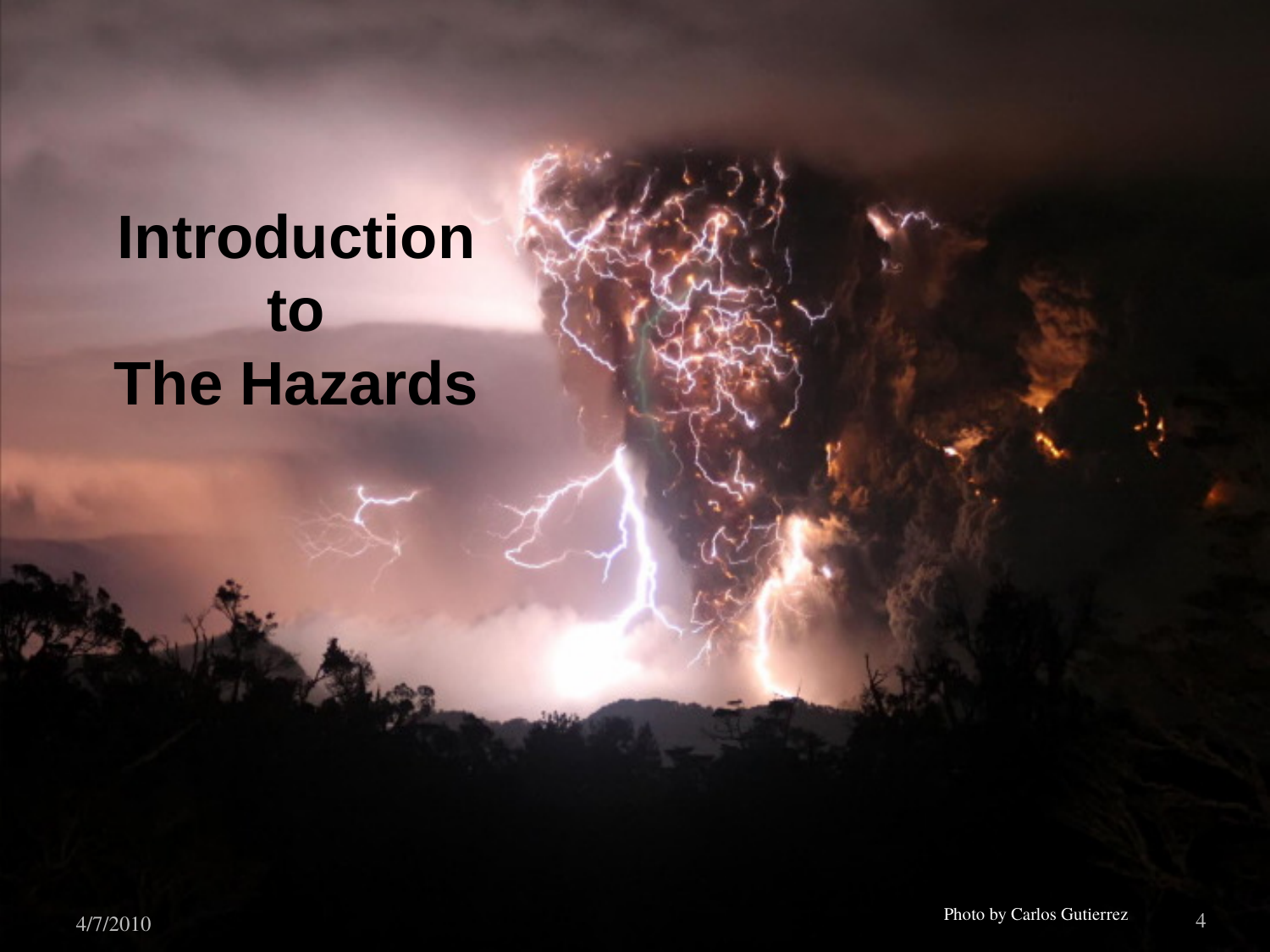

# Introduction to The Hazards
4/7/2010
4
Photo by Carlos Gutierrez